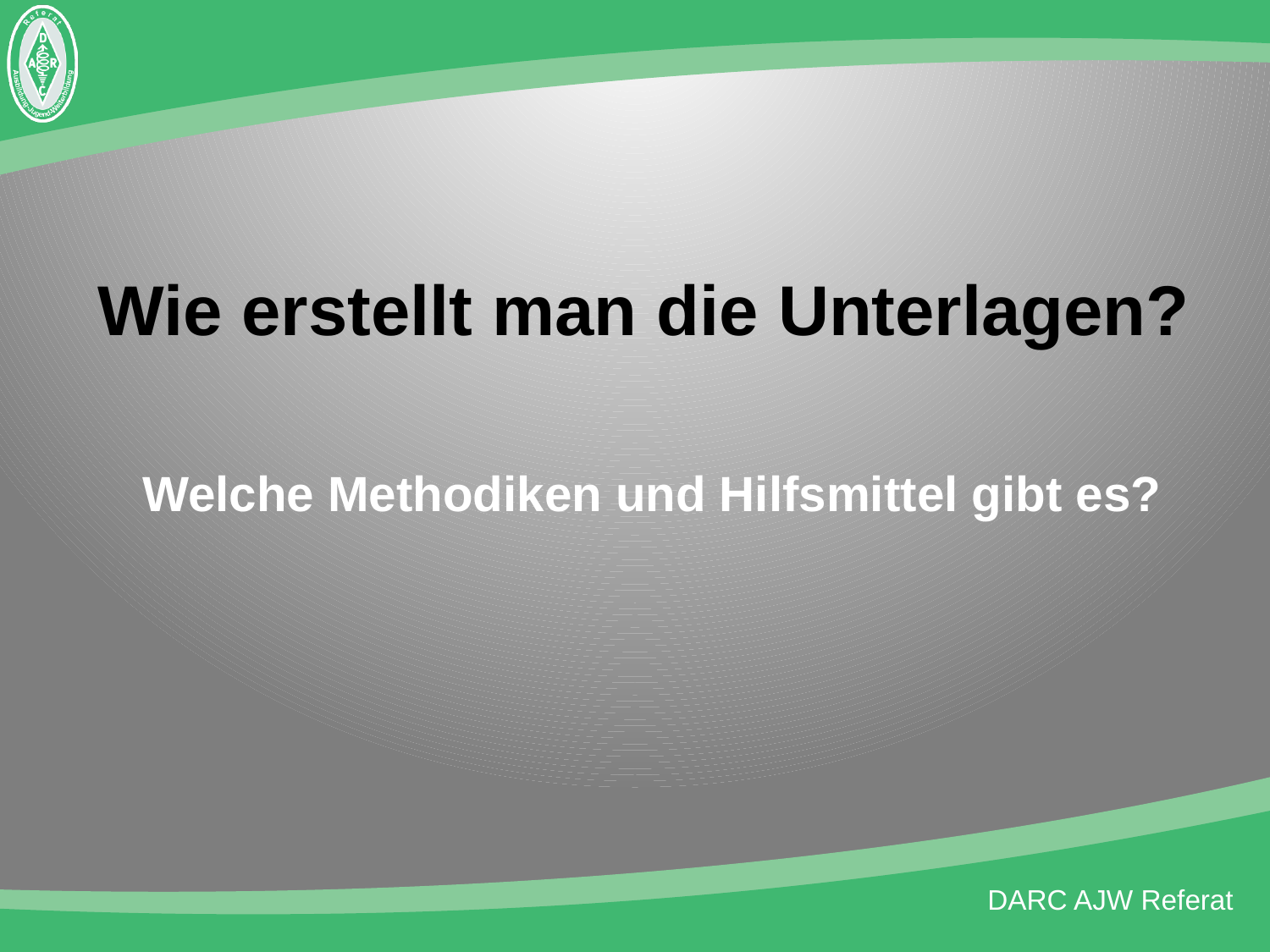

# Wie erstellt man die Unterlagen?
Welche Methodiken und Hilfsmittel gibt es?